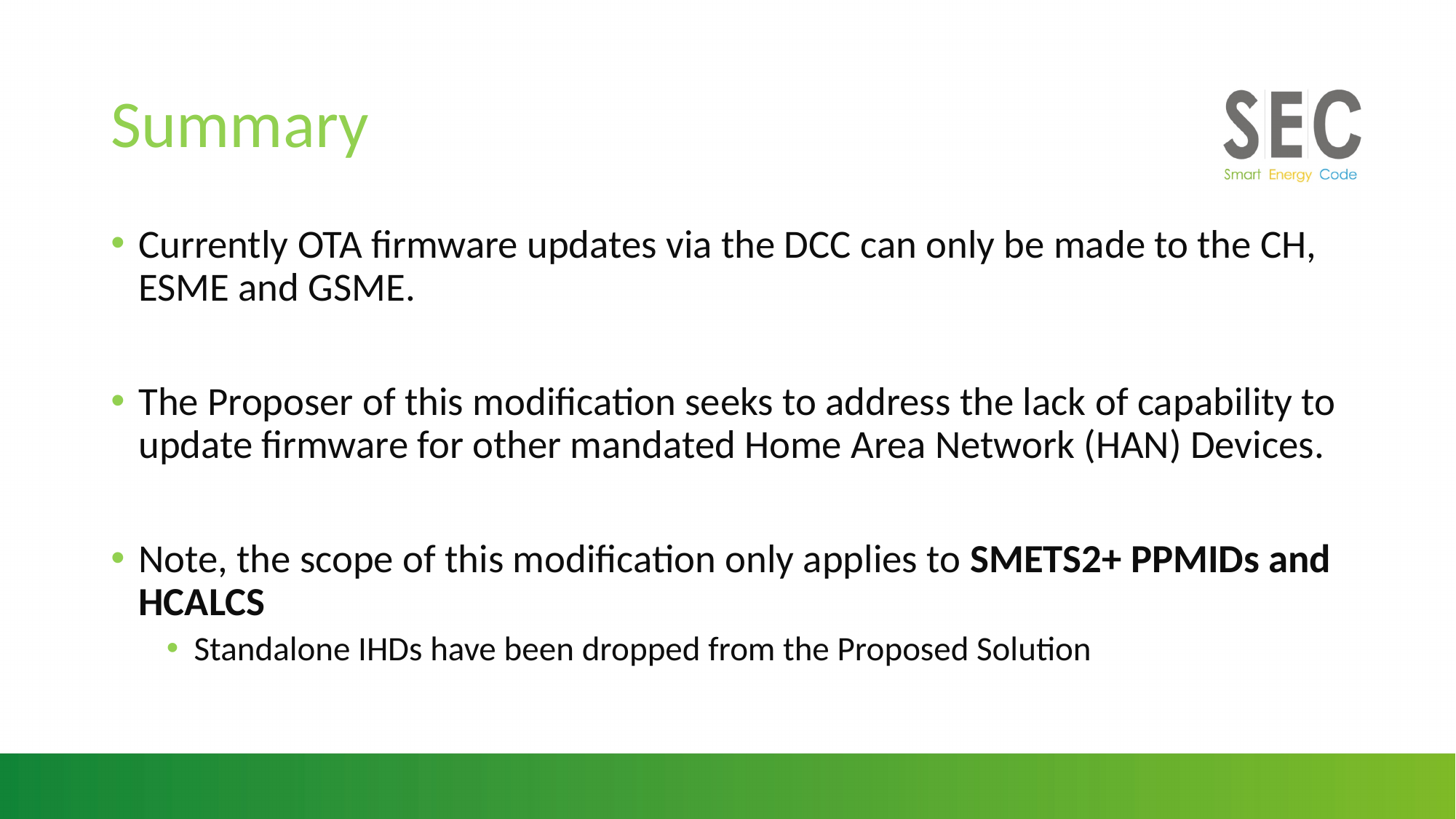

# Summary
Currently OTA firmware updates via the DCC can only be made to the CH, ESME and GSME.

The Proposer of this modification seeks to address the lack of capability to update firmware for other mandated Home Area Network (HAN) Devices.

Note, the scope of this modification only applies to SMETS2+ PPMIDs and HCALCS
Standalone IHDs have been dropped from the Proposed Solution